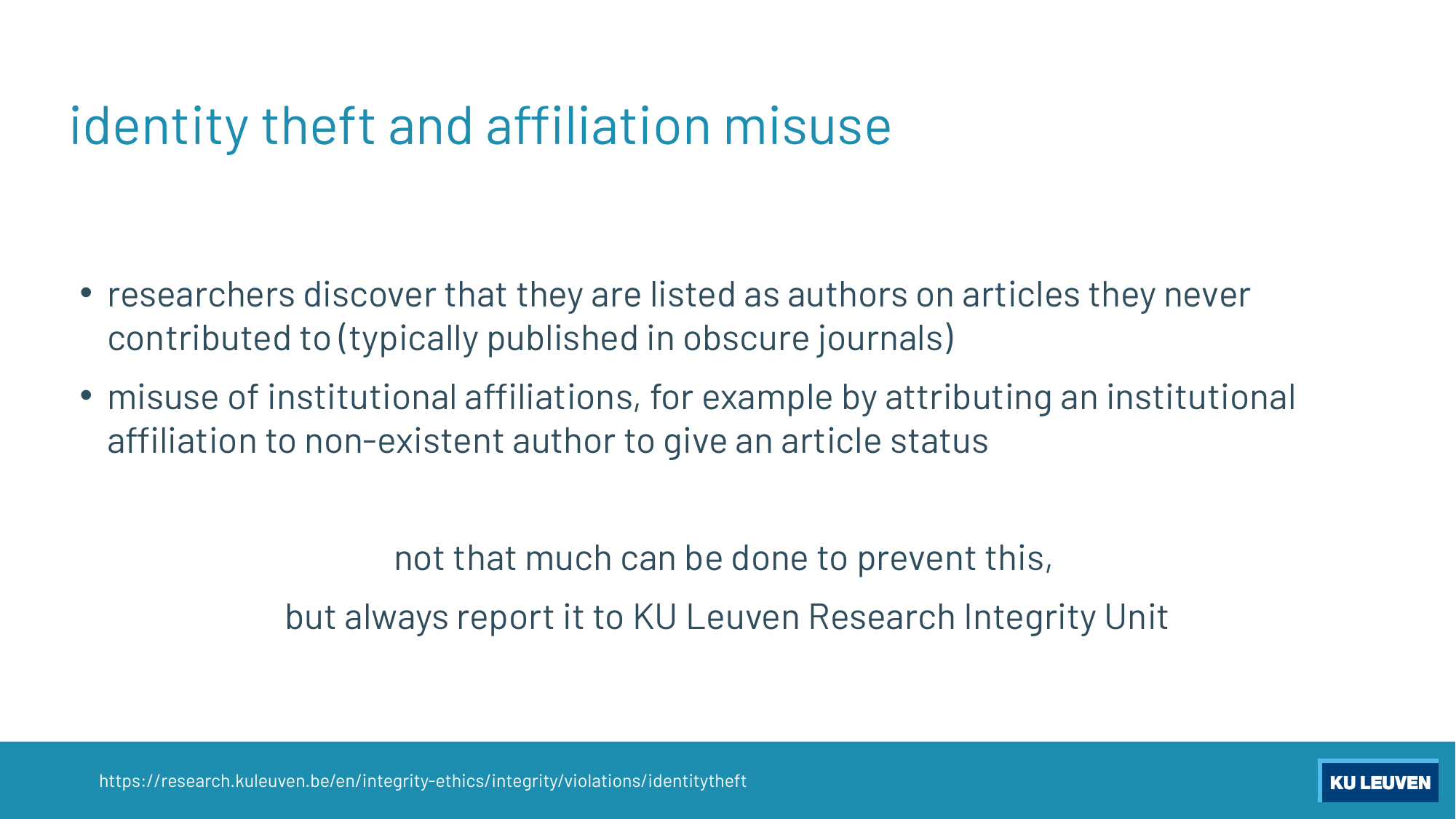

# identity theft and affiliation misuse
researchers discover that they are listed as authors on articles they never contributed to (typically published in obscure journals)
misuse of institutional affiliations, for example by attributing an institutional affiliation to non-existent author to give an article status

not that much can be done to prevent this,
but always report it to KU Leuven Research Integrity Unit
https://research.kuleuven.be/en/integrity-ethics/integrity/violations/identitytheft